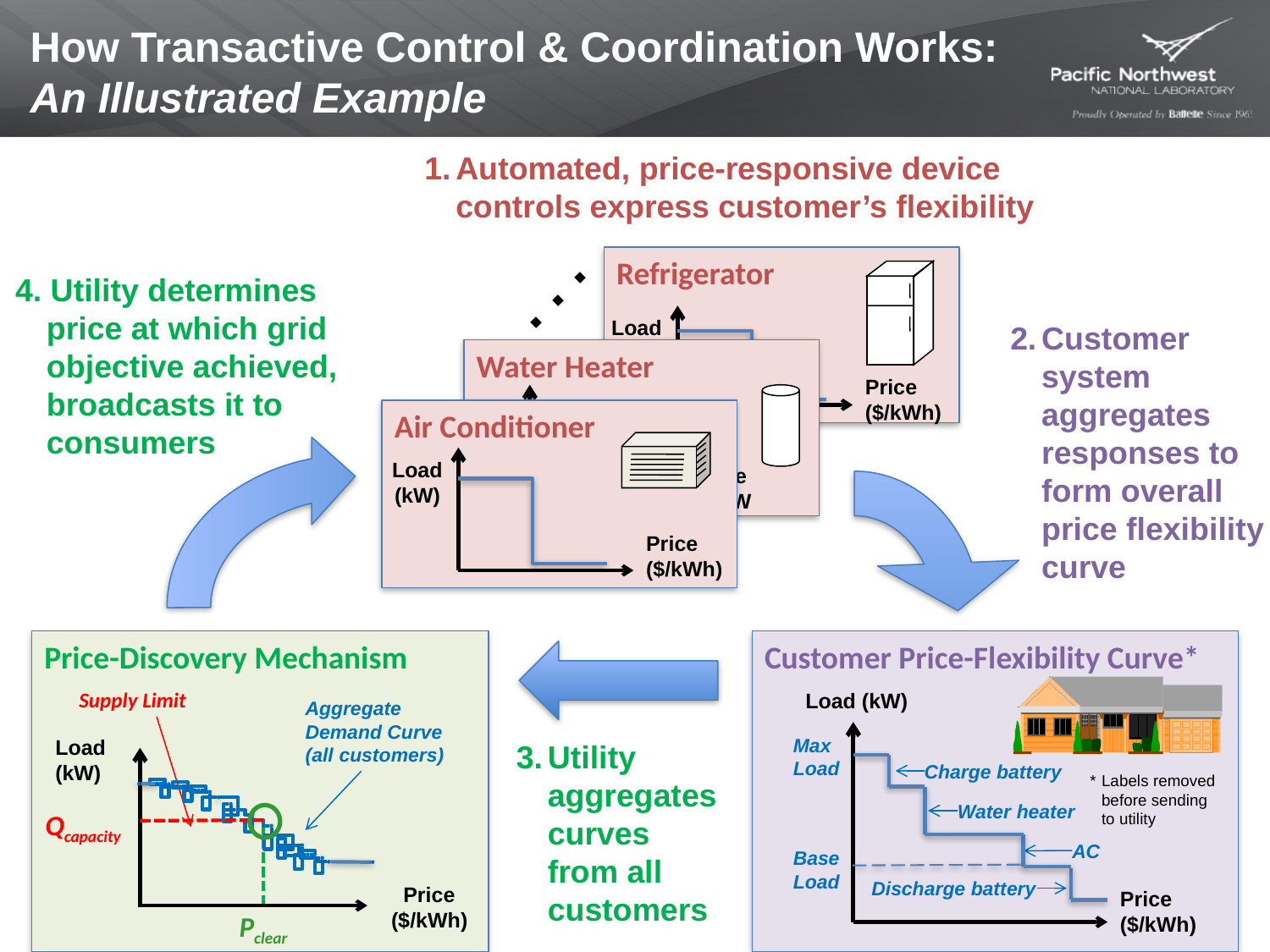

# How Transactive Control & Coordination Works: An Illustrated Example
1.	Automated, price-responsive device controls express customer’s flexibility
. . .
Refrigerator

Load (kW)
Price ($/kWh)
4. Utility determines price at which grid objective achieved, broadcasts it to consumers
2.	Customer system aggregates responses to form overall price flexibility curve
Water Heater

Load (kW)
Price ($/kWh)

Air Conditioner

Load (kW)
Price ($/kWh)
Price-Discovery Mechanism
Customer Price-Flexibility Curve*

Load (kW)
Charge battery
Water heater
AC
Discharge battery
Price ($/kWh)

Load (kW)
Max Load
Charge battery
Water heater
AC
Base Load
Discharge battery
Price ($/kWh)
Supply Limit
Aggregate Demand Curve
(all customers)
Load (kW)
3.	Utility aggregates curves from all customers
 *	Labels removed
before sending to utility

Qcapacity
Price ($/kWh)
Pclear